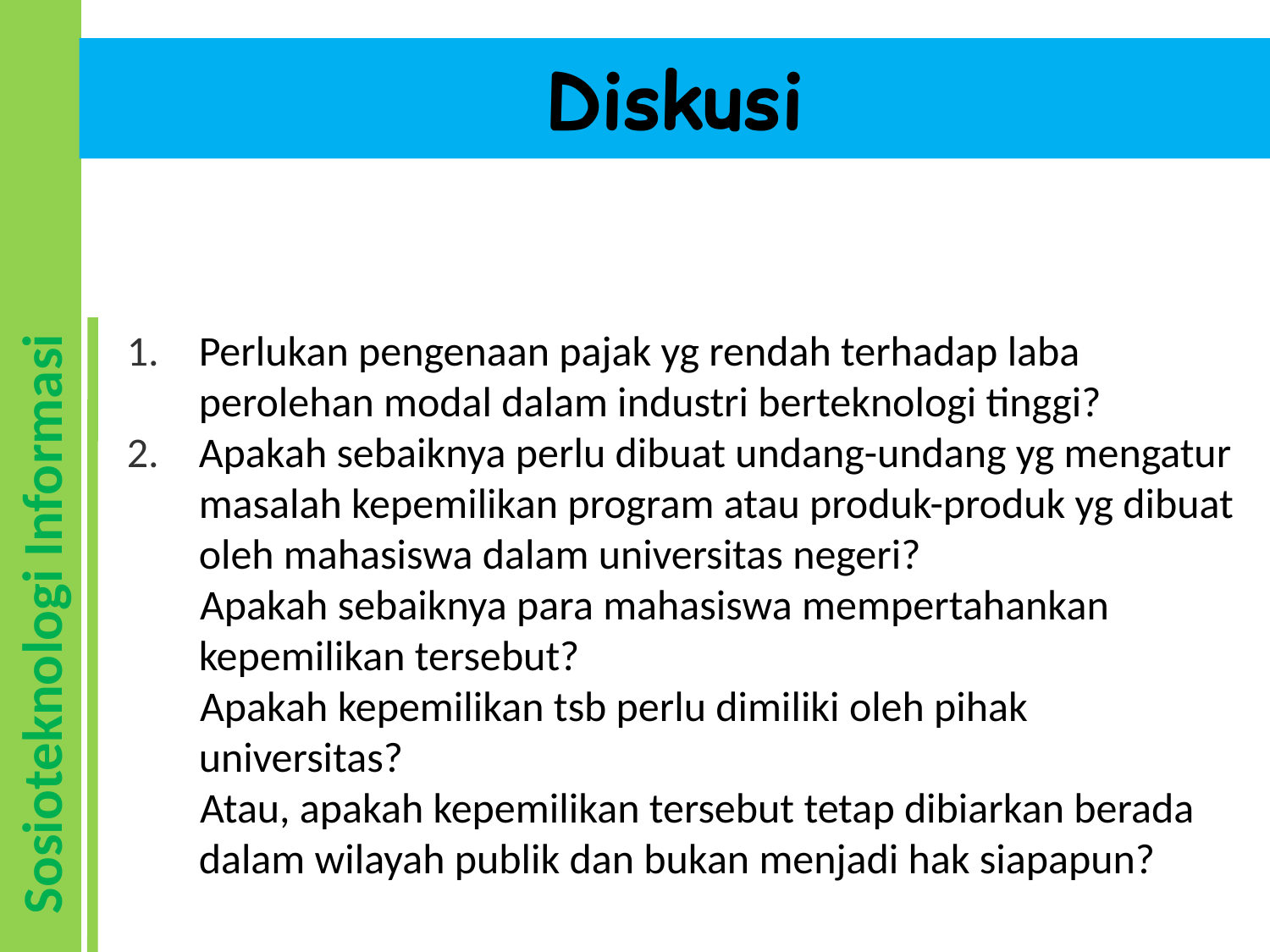

# Diskusi
Perlukan pengenaan pajak yg rendah terhadap laba perolehan modal dalam industri berteknologi tinggi?
Apakah sebaiknya perlu dibuat undang-undang yg mengatur masalah kepemilikan program atau produk-produk yg dibuat oleh mahasiswa dalam universitas negeri?
Apakah sebaiknya para mahasiswa mempertahankan kepemilikan tersebut?
Apakah kepemilikan tsb perlu dimiliki oleh pihak universitas?
Atau, apakah kepemilikan tersebut tetap dibiarkan berada dalam wilayah publik dan bukan menjadi hak siapapun?